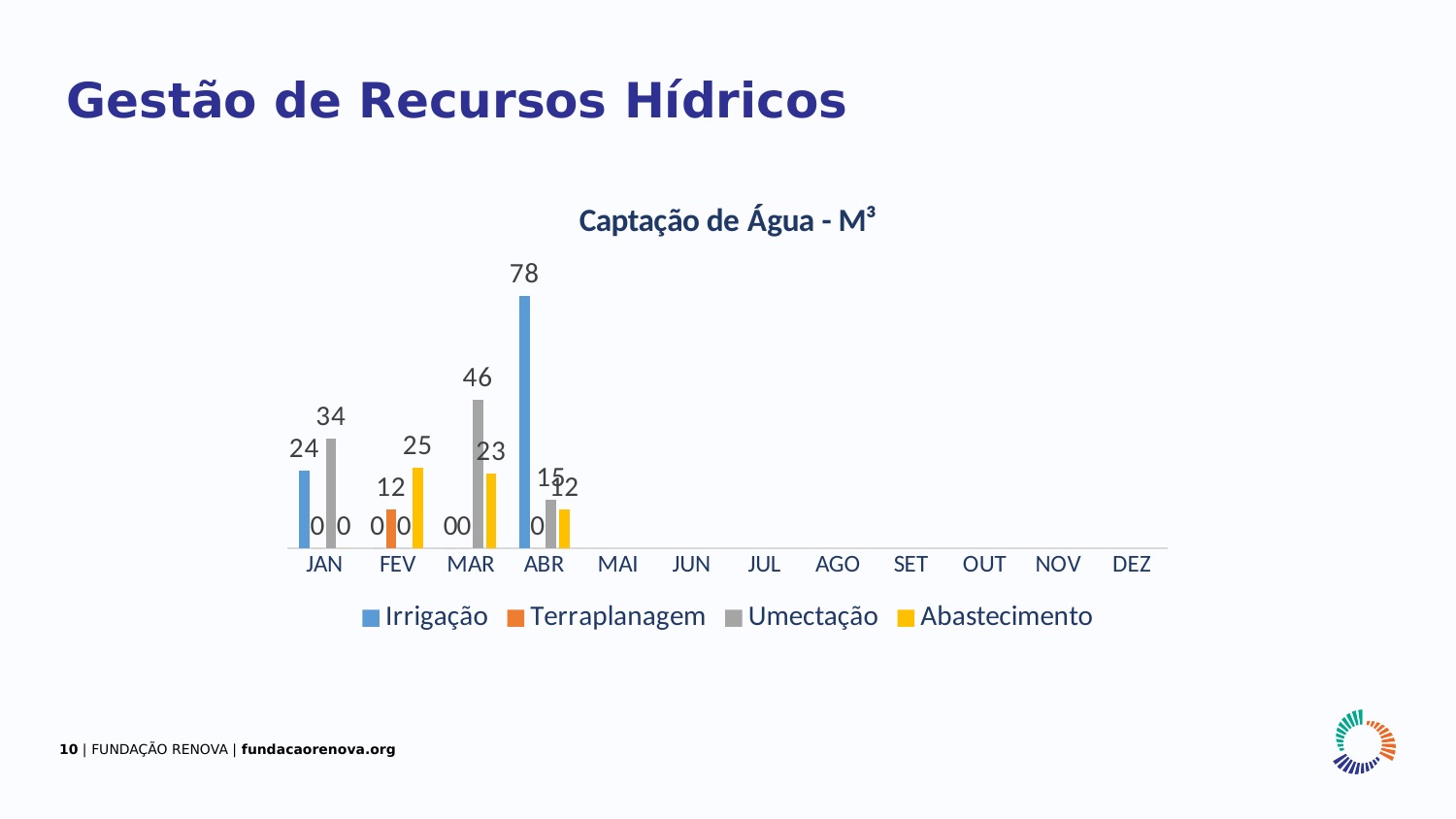

Gestão de Recursos Hídricos

### Chart: Captação de Água - M³

| Category | Irrigação | Terraplanagem | Umectação | Abastecimento |
|---|---|---|---|---|
| JAN | 24.0 | 0.0 | 34.0 | 0.0 |
| FEV | 0.0 | 12.0 | 0.0 | 25.0 |
| MAR | 0.0 | 0.0 | 46.0 | 23.0 |
| ABR | 78.0 | 0.0 | 15.0 | 12.0 |
| MAI | None | None | None | None |
| JUN | None | None | None | None |
| JUL | None | None | None | None |
| AGO | None | None | None | None |
| SET | None | None | None | None |
| OUT | None | None | None | None |
| NOV | None | None | None | None |
| DEZ | None | None | None | None |